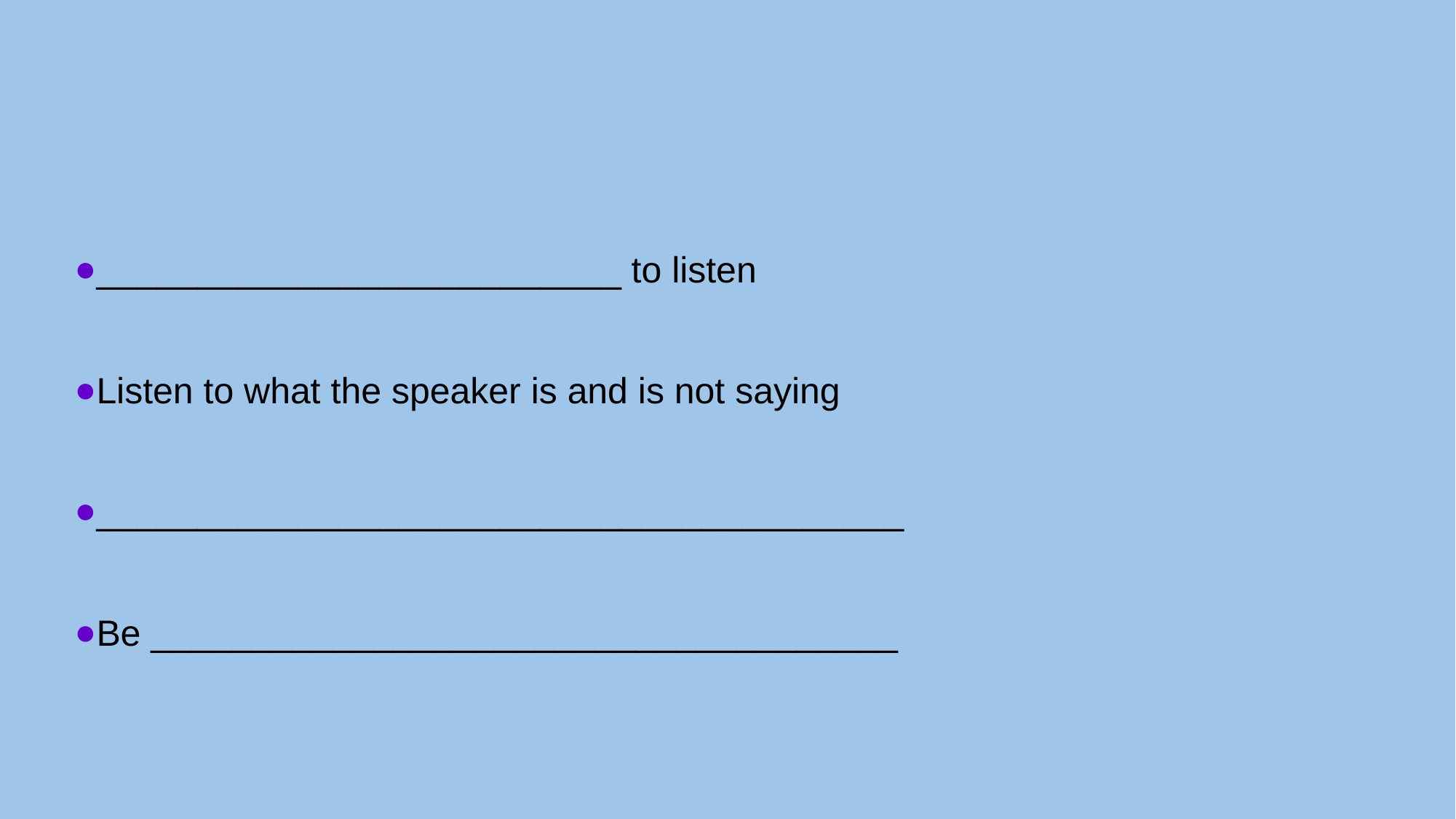

__________________________ to listen

Listen to what the speaker is and is not saying

________________________________________

Be _____________________________________